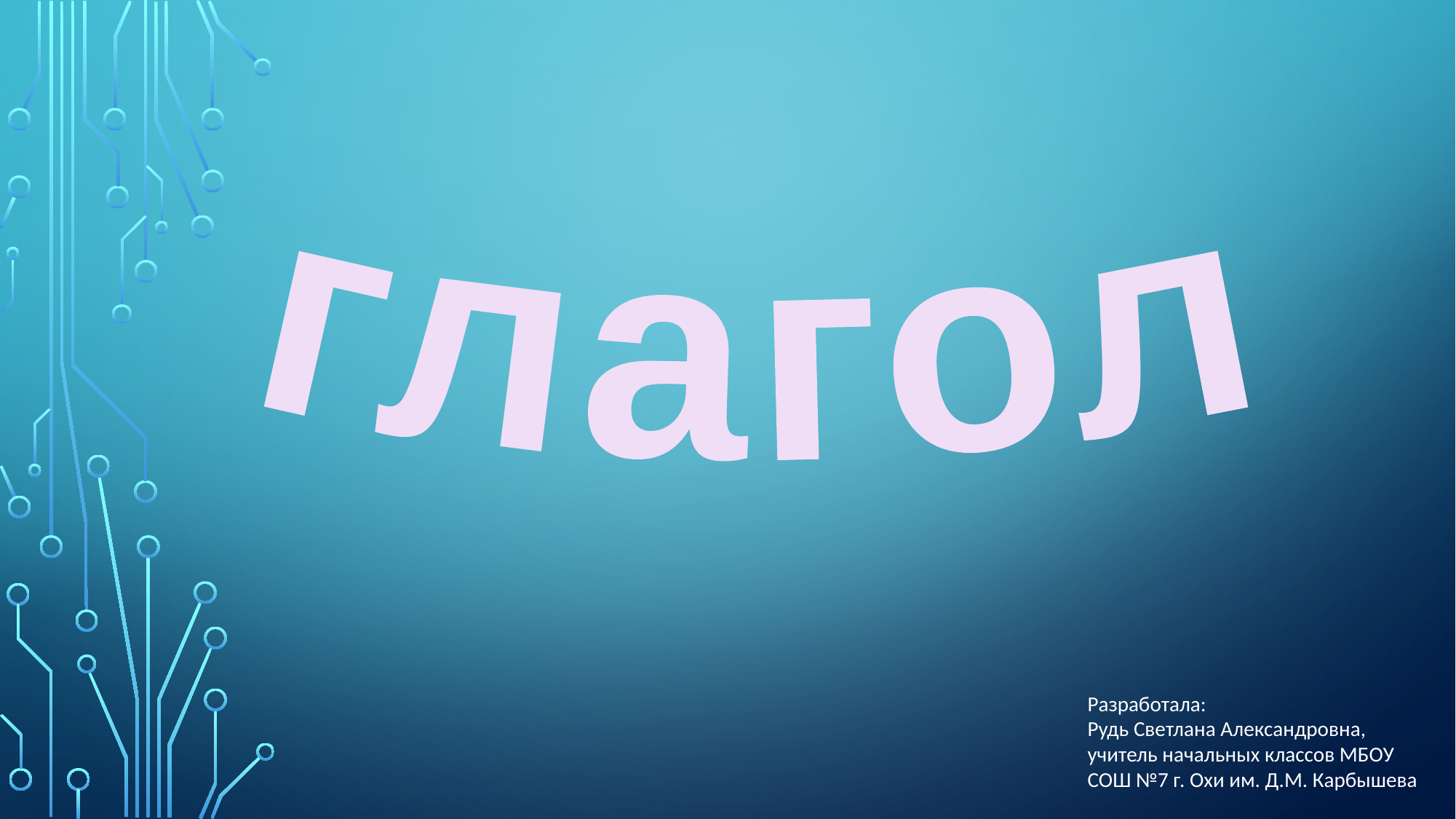

глагол
Разработала:
Рудь Светлана Александровна, учитель начальных классов МБОУ СОШ №7 г. Охи им. Д.М. Карбышева